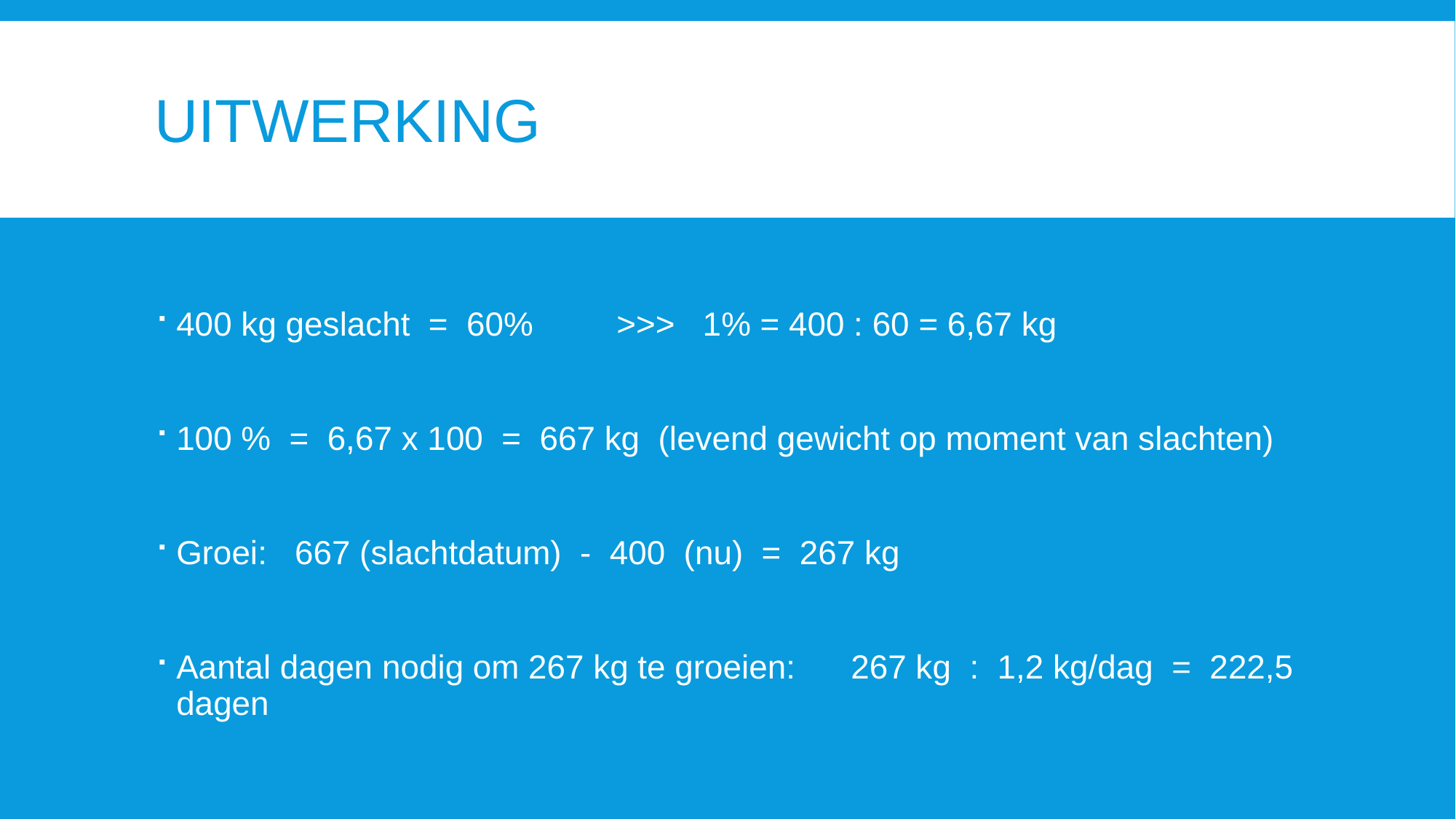

# Uitwerking

400 kg geslacht  =  60%         >>>   1% = 400 : 60 = 6,67 kg

100 %  =  6,67 x 100  =  667 kg  (levend gewicht op moment van slachten)

Groei:   667 (slachtdatum)  -  400  (nu)  =  267 kg

Aantal dagen nodig om 267 kg te groeien:      267 kg  :  1,2 kg/dag  =  222,5 dagen